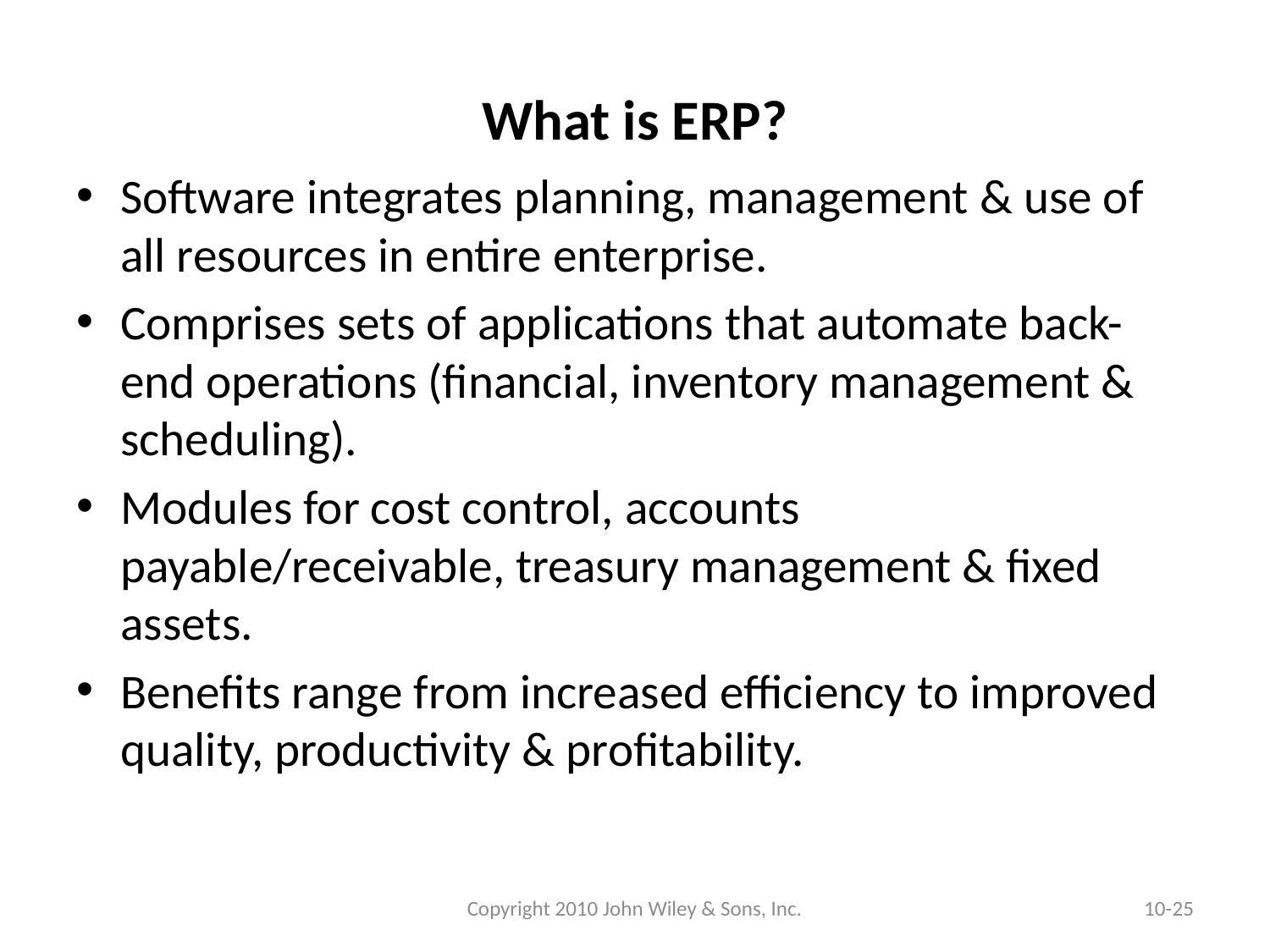

# What is ERP?
Software integrates planning, management & use of all resources in entire enterprise.
Comprises sets of applications that automate back-end operations (financial, inventory management & scheduling).
Modules for cost control, accounts payable/receivable, treasury management & fixed assets.
Benefits range from increased efficiency to improved quality, productivity & profitability.
Copyright 2010 John Wiley & Sons, Inc.
10-25